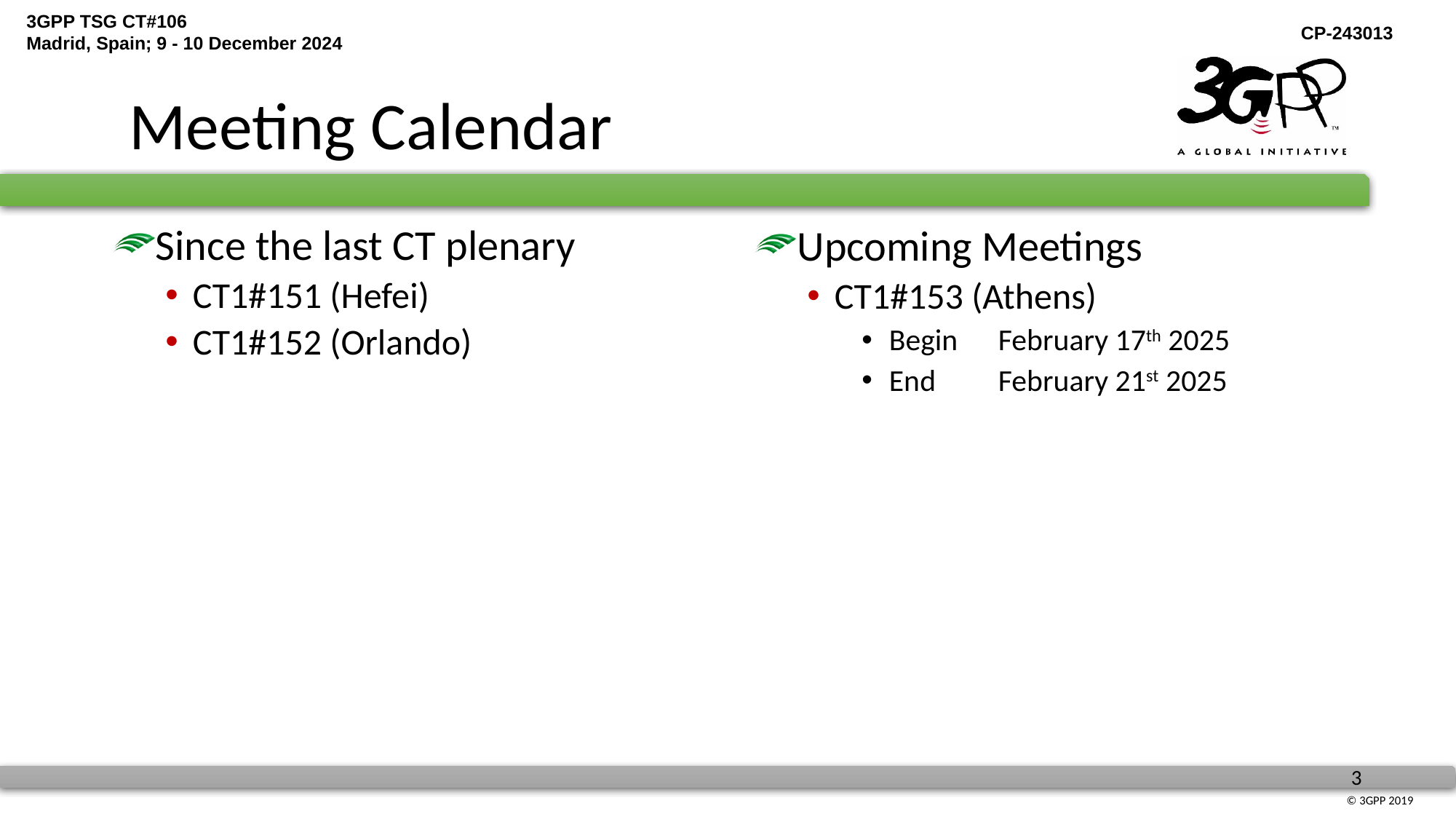

# Meeting Calendar
Since the last CT plenary
CT1#151 (Hefei)
CT1#152 (Orlando)

Upcoming Meetings
CT1#153 (Athens)
Begin	February 17th 2025
End	February 21st 2025